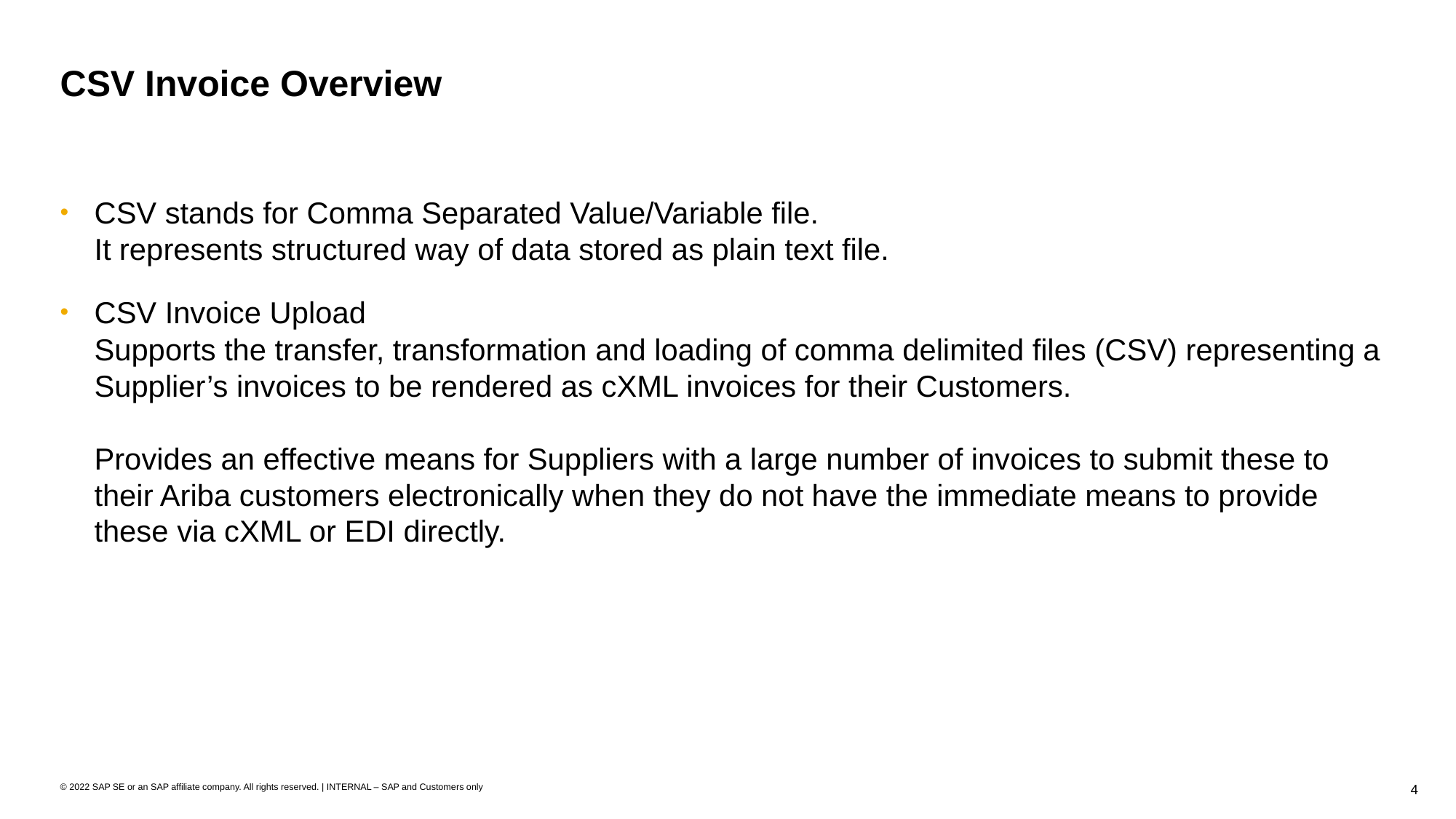

# CSV Invoice Overview
CSV stands for Comma Separated Value/Variable file.
It represents structured way of data stored as plain text file.
CSV Invoice Upload
Supports the transfer, transformation and loading of comma delimited files (CSV) representing a Supplier’s invoices to be rendered as cXML invoices for their Customers.
Provides an effective means for Suppliers with a large number of invoices to submit these to their Ariba customers electronically when they do not have the immediate means to provide these via cXML or EDI directly.